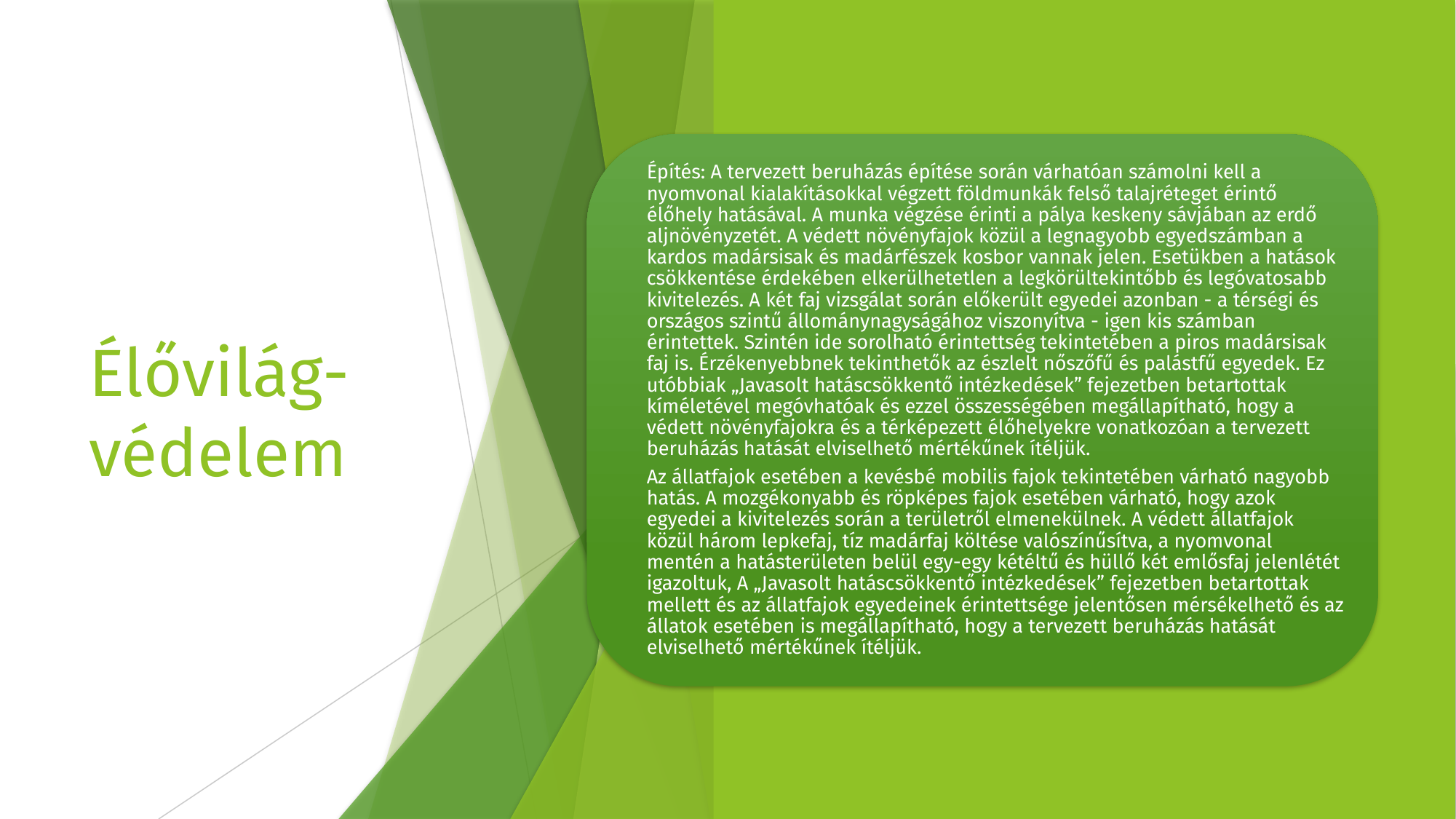

Építés: A tervezett beruházás építése során várhatóan számolni kell a nyomvonal kialakításokkal végzett földmunkák felső talajréteget érintő élőhely hatásával. A munka végzése érinti a pálya keskeny sávjában az erdő aljnövényzetét. A védett növényfajok közül a legnagyobb egyedszámban a kardos madársisak és madárfészek kosbor vannak jelen. Esetükben a hatások csökkentése érdekében elkerülhetetlen a legkörültekintőbb és legóvatosabb kivitelezés. A két faj vizsgálat során előkerült egyedei azonban - a térségi és országos szintű állománynagyságához viszonyítva - igen kis számban érintettek. Szintén ide sorolható érintettség tekintetében a piros madársisak faj is. Érzékenyebbnek tekinthetők az észlelt nőszőfű és palástfű egyedek. Ez utóbbiak „Javasolt hatáscsökkentő intézkedések” fejezetben betartottak kíméletével megóvhatóak és ezzel összességében megállapítható, hogy a védett növényfajokra és a térképezett élőhelyekre vonatkozóan a tervezett beruházás hatását elviselhető mértékűnek ítéljük.
Az állatfajok esetében a kevésbé mobilis fajok tekintetében várható nagyobb hatás. A mozgékonyabb és röpképes fajok esetében várható, hogy azok egyedei a kivitelezés során a területről elmenekülnek. A védett állatfajok közül három lepkefaj, tíz madárfaj költése valószínűsítva, a nyomvonal mentén a hatásterületen belül egy-egy kétéltű és hüllő két emlősfaj jelenlétét igazoltuk, A „Javasolt hatáscsökkentő intézkedések” fejezetben betartottak mellett és az állatfajok egyedeinek érintettsége jelentősen mérsékelhető és az állatok esetében is megállapítható, hogy a tervezett beruházás hatását elviselhető mértékűnek ítéljük.
# Élővilág-védelem